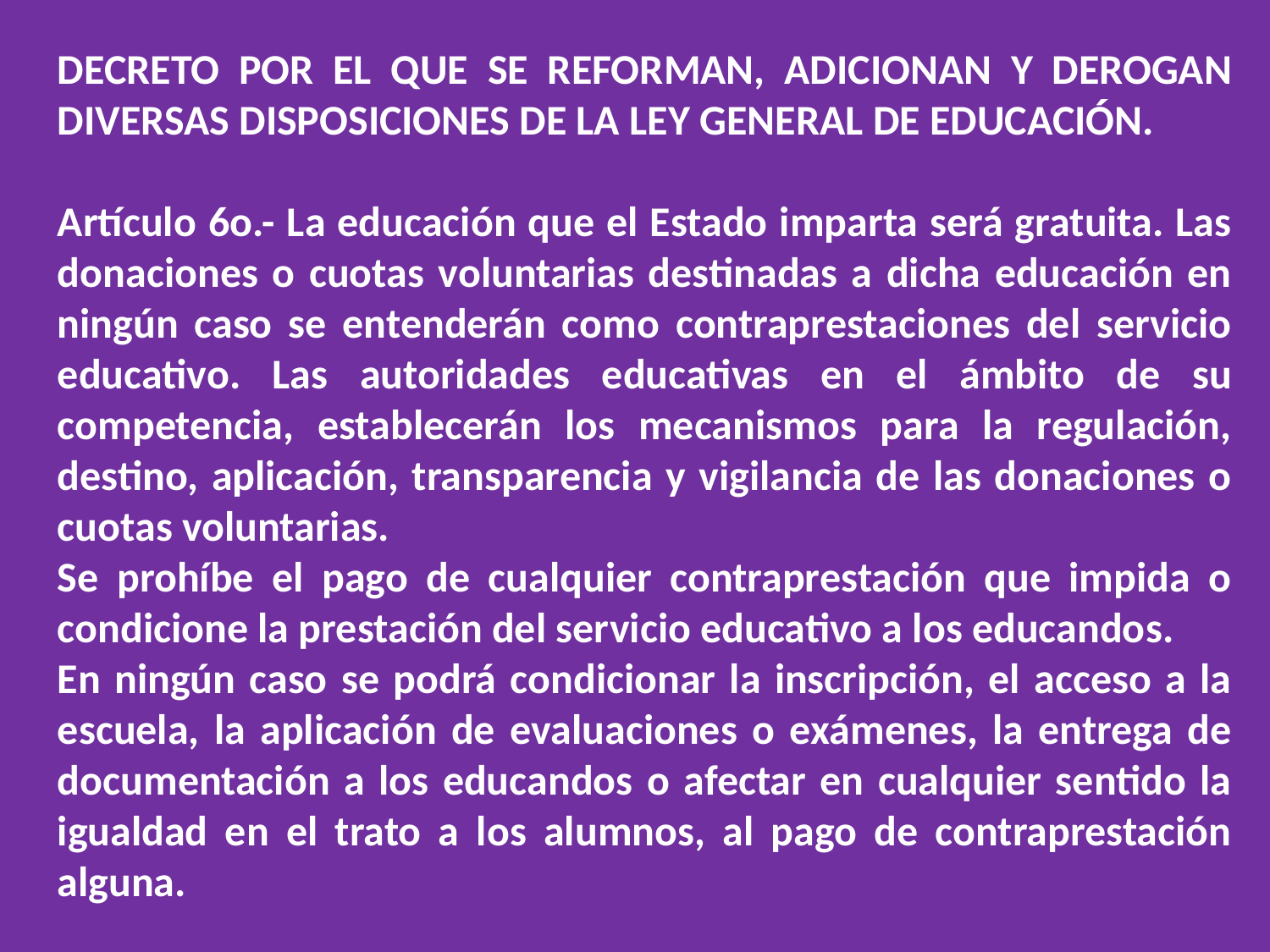

DECRETO POR EL QUE SE REFORMAN, ADICIONAN Y DEROGAN DIVERSAS DISPOSICIONES DE LA LEY GENERAL DE EDUCACIÓN.

Artículo 6o.- La educación que el Estado imparta será gratuita. Las donaciones o cuotas voluntarias destinadas a dicha educación en ningún caso se entenderán como contraprestaciones del servicio educativo. Las autoridades educativas en el ámbito de su competencia, establecerán los mecanismos para la regulación, destino, aplicación, transparencia y vigilancia de las donaciones o cuotas voluntarias.
Se prohíbe el pago de cualquier contraprestación que impida o condicione la prestación del servicio educativo a los educandos.
En ningún caso se podrá condicionar la inscripción, el acceso a la escuela, la aplicación de evaluaciones o exámenes, la entrega de documentación a los educandos o afectar en cualquier sentido la igualdad en el trato a los alumnos, al pago de contraprestación alguna.